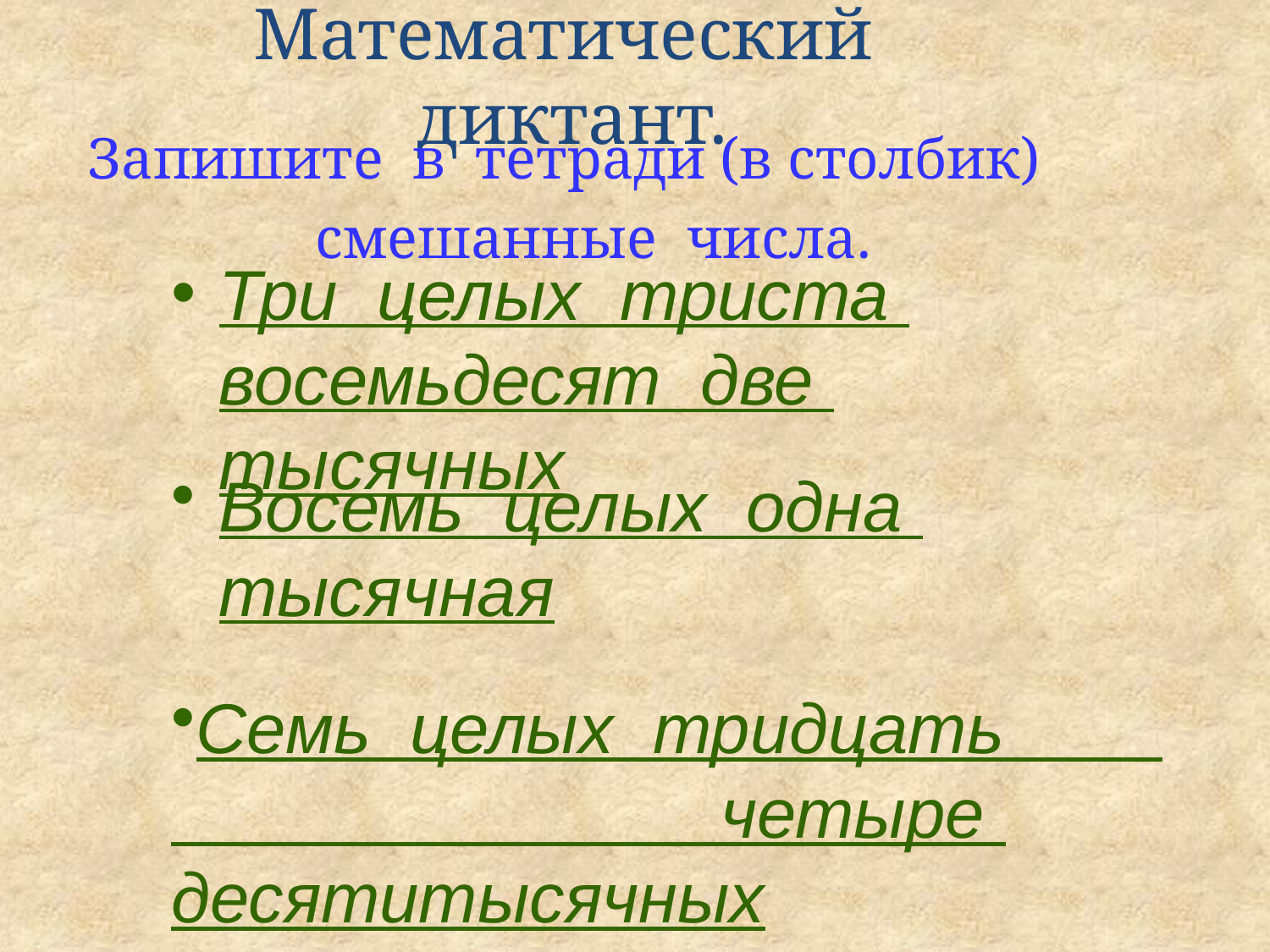

# Математический  диктант.
Запишите  в  тетради (в столбик)
   смешанные  числа.

Три  целых  триста  восемьдесят  две  тысячных
Восемь  целых  одна  тысячная

Семь  целых  тридцать                                     четыре  десятитысячных